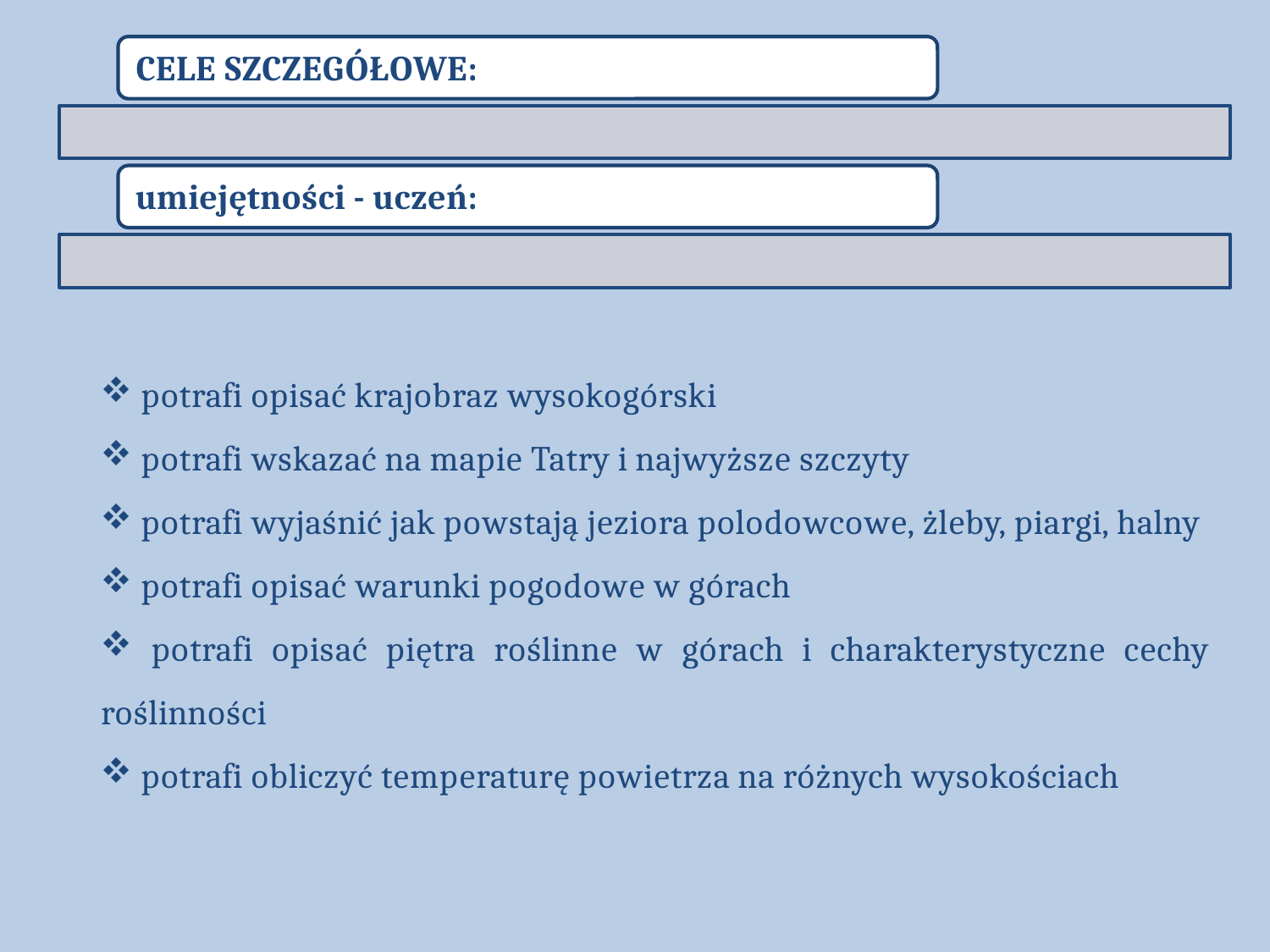

CELE SZCZEGÓŁOWE:
umiejętności - uczeń:
 potrafi opisać krajobraz wysokogórski
 potrafi wskazać na mapie Tatry i najwyższe szczyty
 potrafi wyjaśnić jak powstają jeziora polodowcowe, żleby, piargi, halny
 potrafi opisać warunki pogodowe w górach
 potrafi opisać piętra roślinne w górach i charakterystyczne cechy roślinności
 potrafi obliczyć temperaturę powietrza na różnych wysokościach